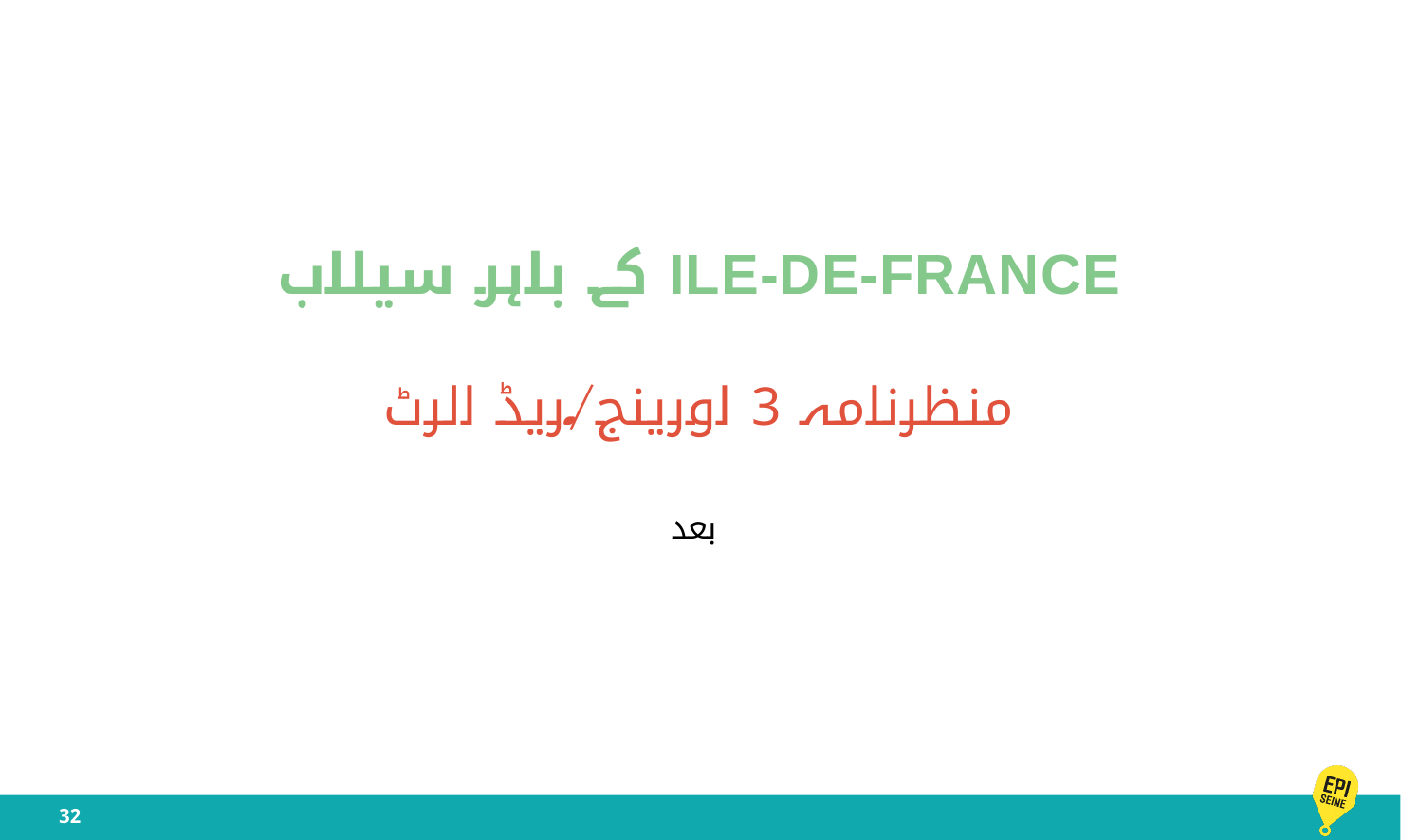

ILE-DE-FRANCE کے باہر سیلاب

منظرنامہ 3 اورینج/ریڈ الرٹ
 بعد